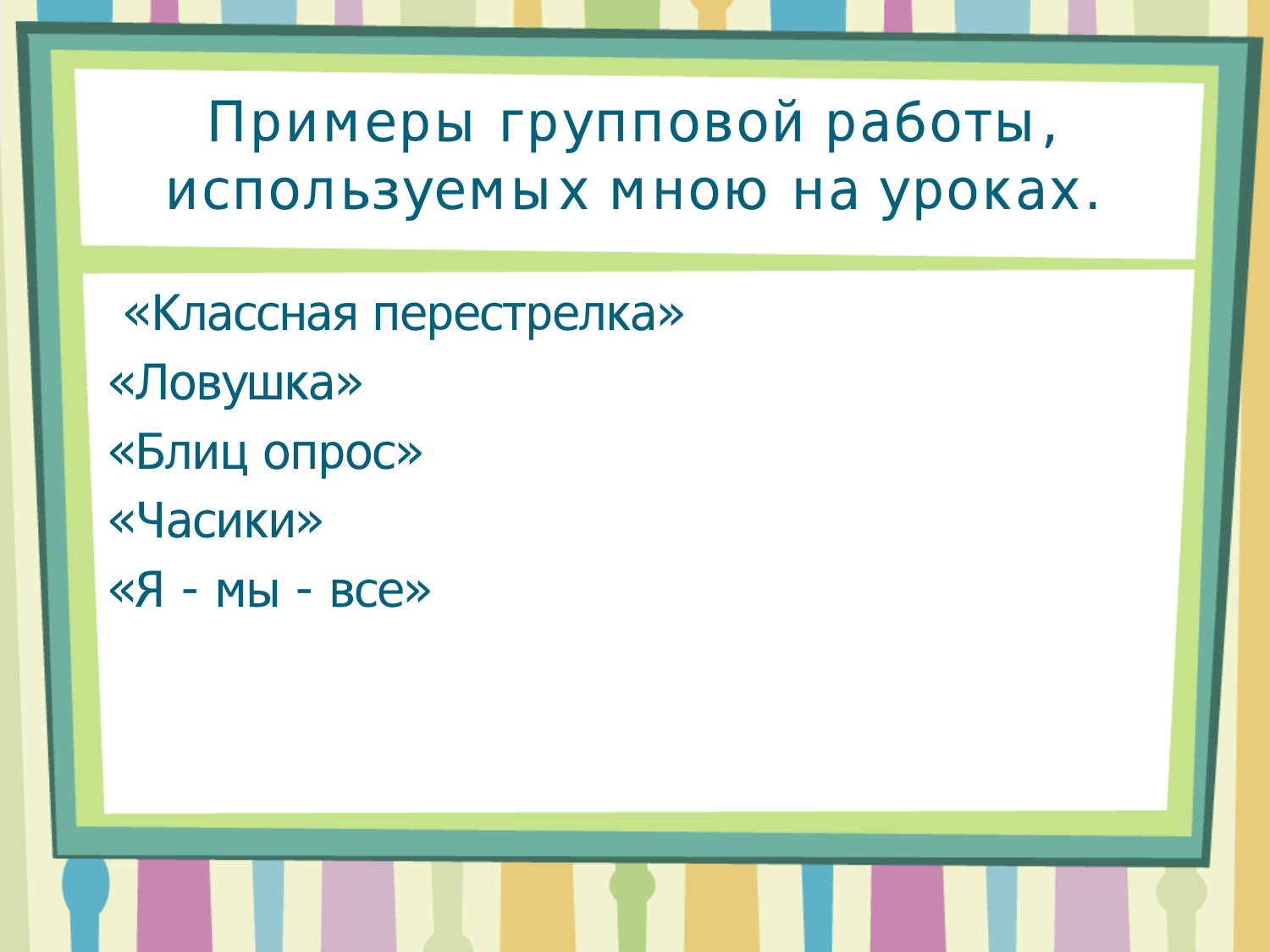

# Примеры групповой работы, используемых мною на уроках.
 «Классная перестрелка»
«Ловушка»
«Блиц опрос»
«Часики»
«Я - мы - все»